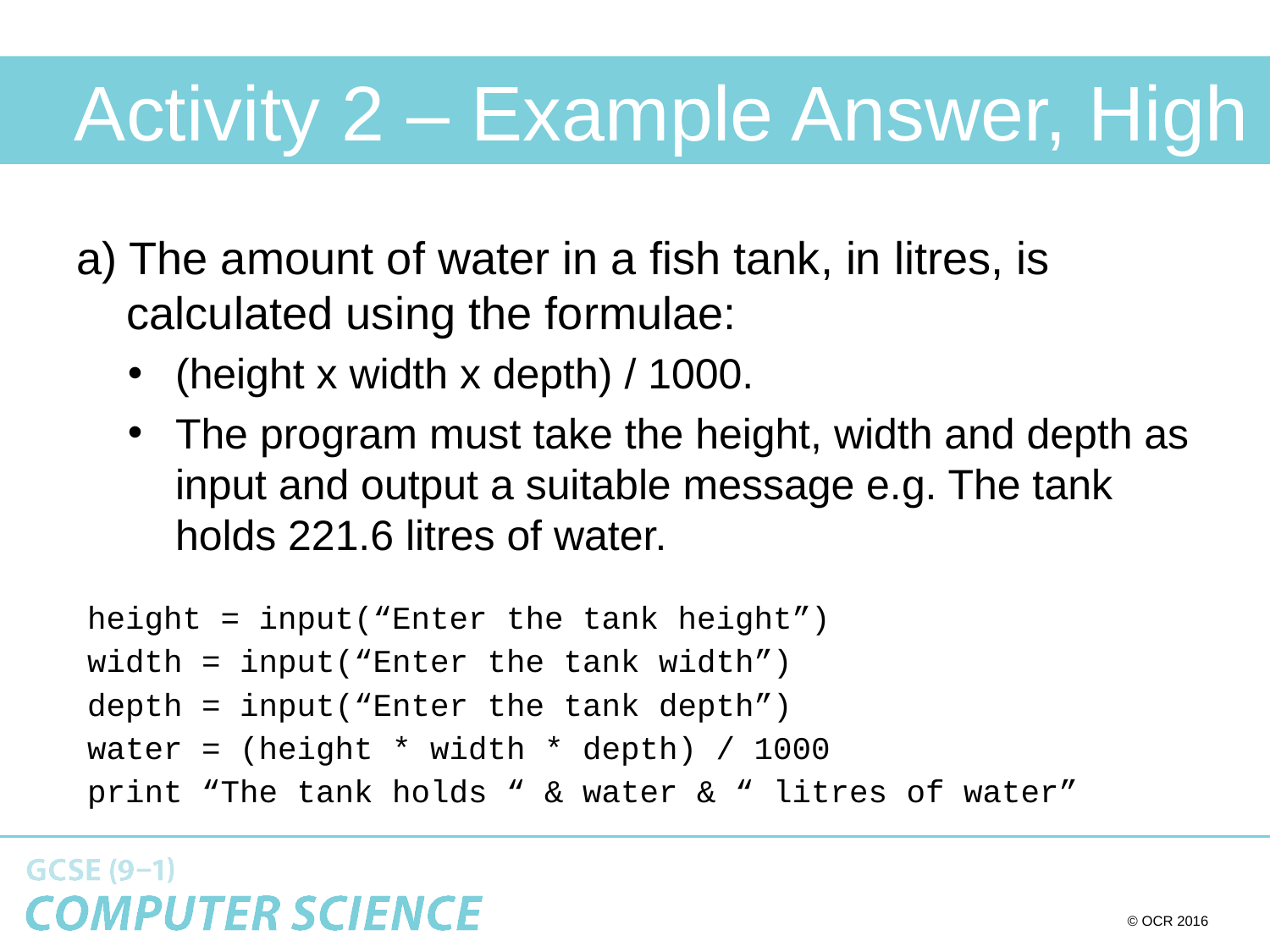

# Activity 2 – Example Answer, High

a) The amount of water in a fish tank, in litres, is calculated using the formulae:
(height x width x depth) / 1000.
The program must take the height, width and depth as input and output a suitable message e.g. The tank holds 221.6 litres of water.
height = input(“Enter the tank height”)
width = input(“Enter the tank width”)
depth = input(“Enter the tank depth”)
water = (height * width * depth) / 1000
print “The tank holds “ & water & “ litres of water”